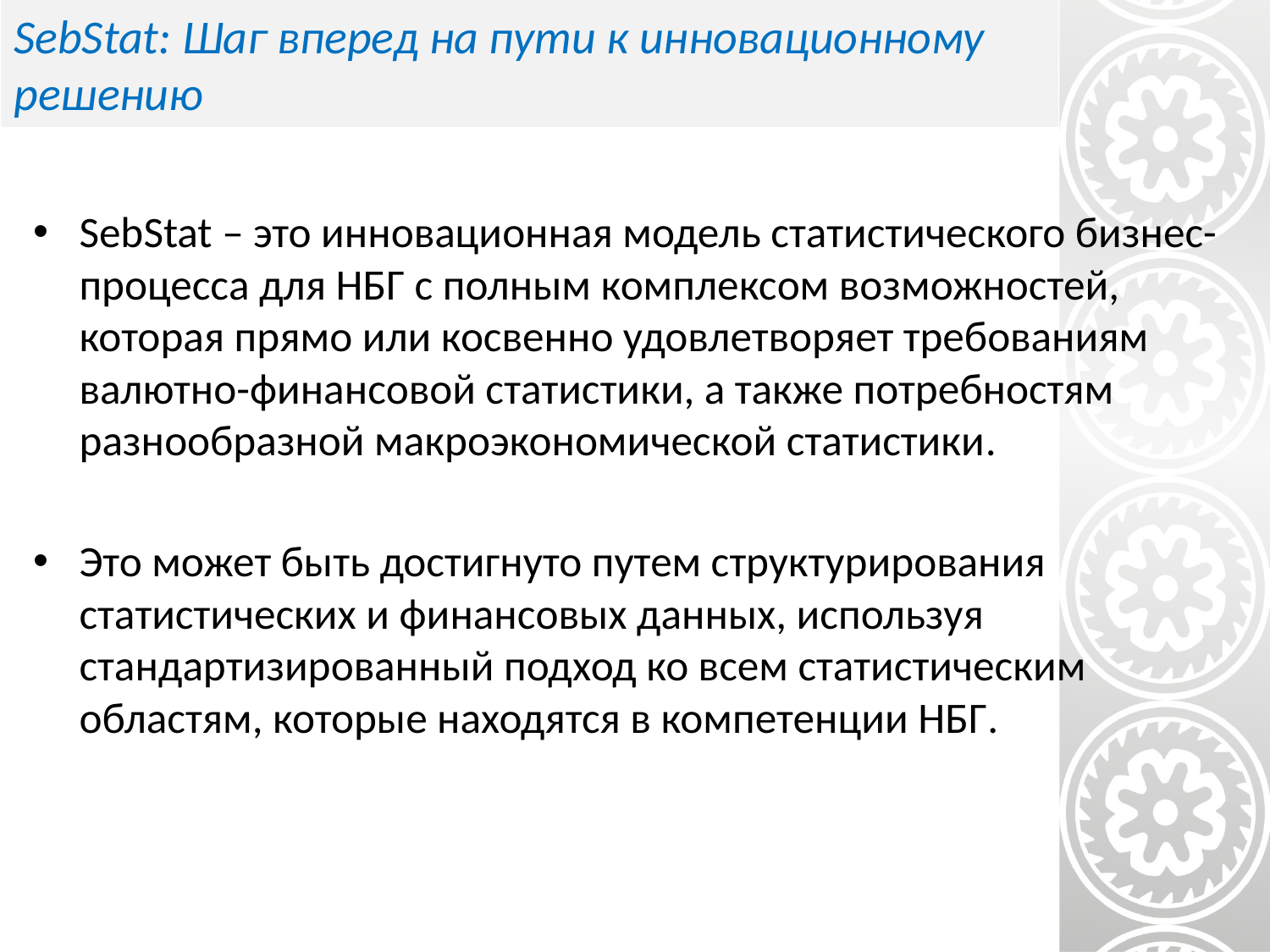

# SebStat: Шаг вперед на пути к инновационному решению

SebStat – это инновационная модель статистического бизнес-процесса для НБГ с полным комплексом возможностей, которая прямо или косвенно удовлетворяет требованиям валютно-финансовой статистики, а также потребностям разнообразной макроэкономической статистики.

Это может быть достигнуто путем структурирования статистических и финансовых данных, используя стандартизированный подход ко всем статистическим областям, которые находятся в компетенции НБГ.